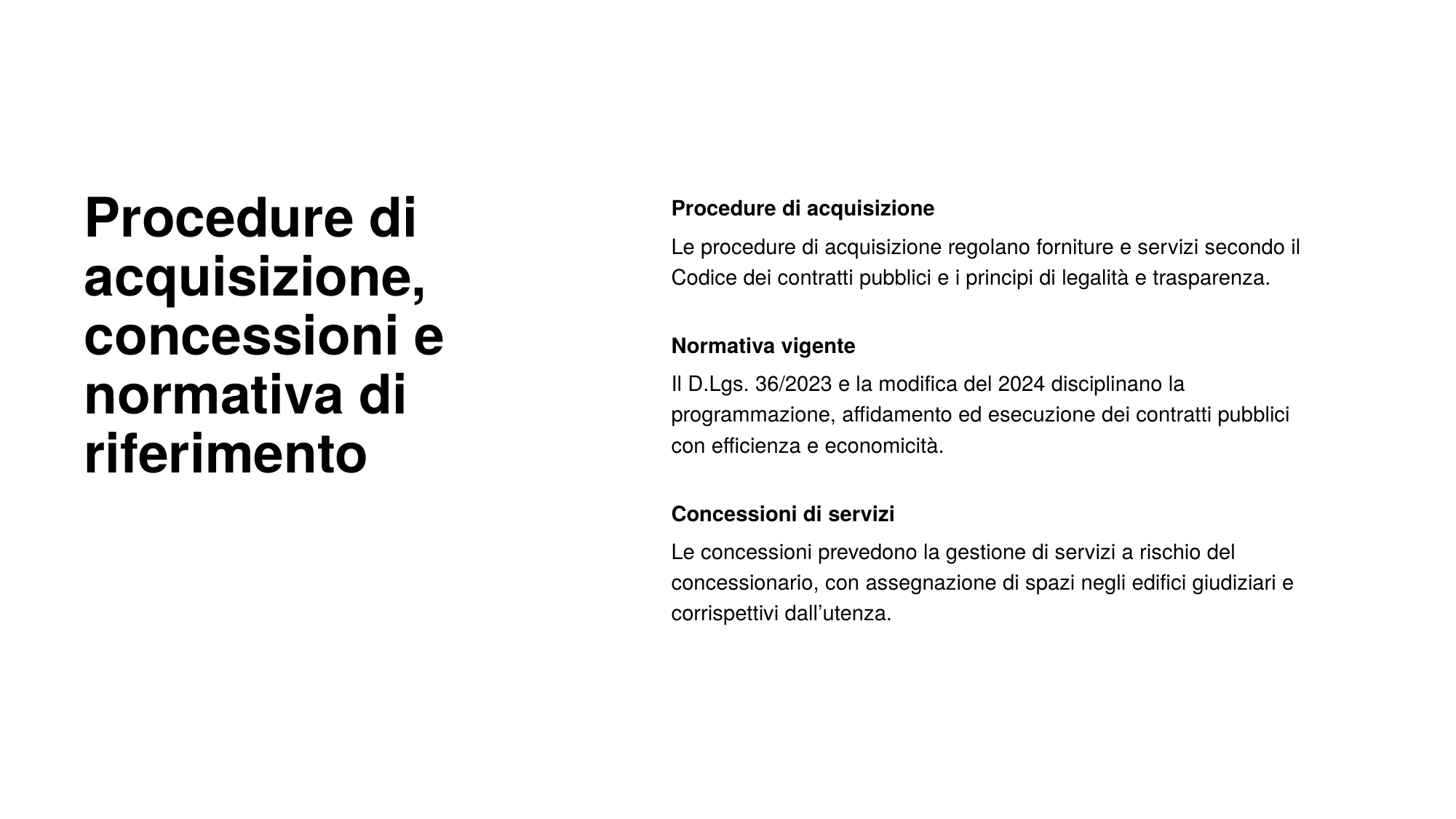

# Procedure di acquisizione, concessioni e normativa di riferimento
Procedure di acquisizione
Le procedure di acquisizione regolano forniture e servizi secondo il Codice dei contratti pubblici e i principi di legalità e trasparenza.
Normativa vigente
Il D.Lgs. 36/2023 e la modifica del 2024 disciplinano la programmazione, affidamento ed esecuzione dei contratti pubblici con efficienza e economicità.
Concessioni di servizi
Le concessioni prevedono la gestione di servizi a rischio del concessionario, con assegnazione di spazi negli edifici giudiziari e corrispettivi dall’utenza.